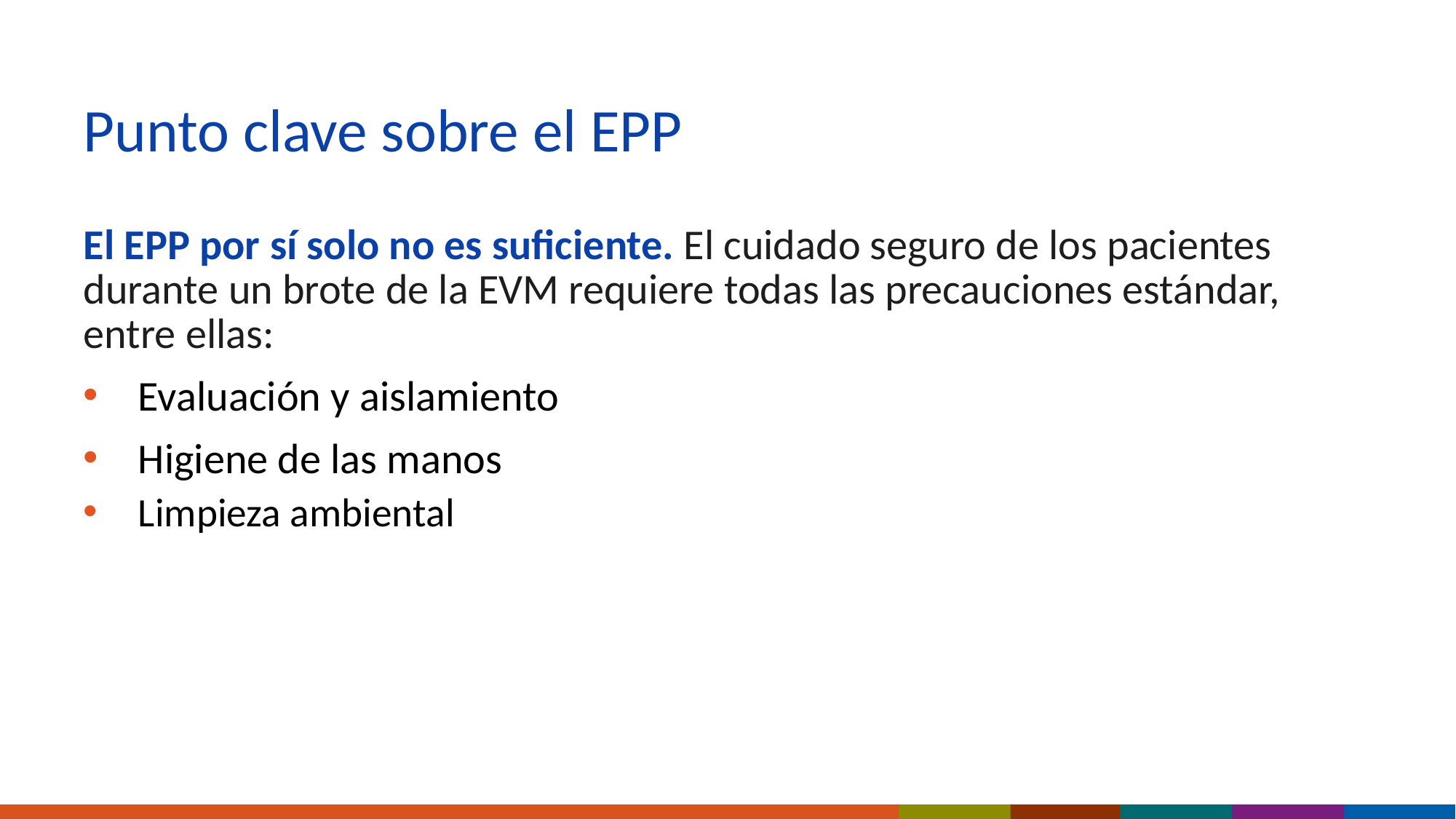

# Punto clave sobre el EPP
El EPP por sí solo no es suficiente. El cuidado seguro de los pacientes durante un brote de la EVM requiere todas las precauciones estándar, entre ellas:
Evaluación y aislamiento
Higiene de las manos
Limpieza ambiental